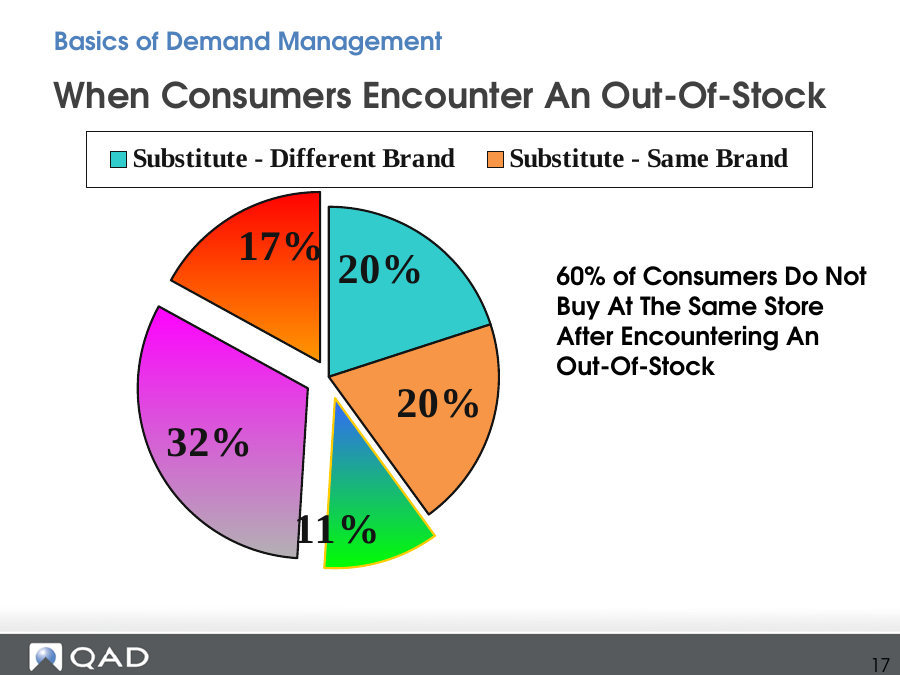

Basics of Demand Management
# When Consumers Encounter An Out-Of-Stock

### Chart

| Category | East |
|---|---|
| Substitute - Different Brand | 0.2 |
| Substitute - Same Brand | 0.2 |
| Do Not Purchase | 0.11 |
| Buy At Another Store | 0.32000000000000084 |
| Delay Purchase | 0.17 |
60% of Consumers Do Not
Buy At The Same Store
After Encountering An
Out-Of-Stock
17